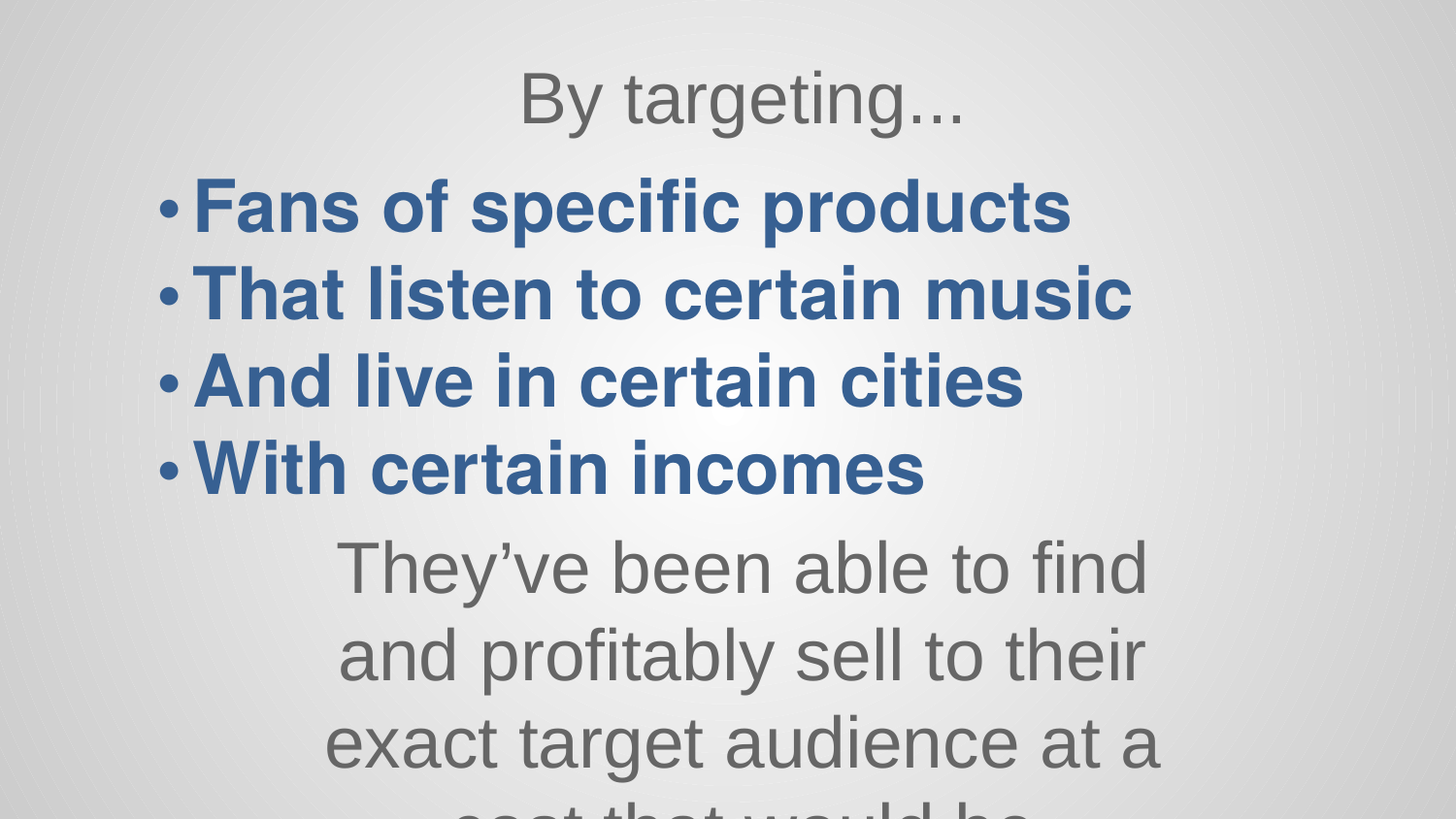

By targeting...
Fans of specific products
That listen to certain music
And live in certain cities
With certain incomes
They’ve been able to find and profitably sell to their exact target audience at a cost that would be impossible via any other form of advertising!